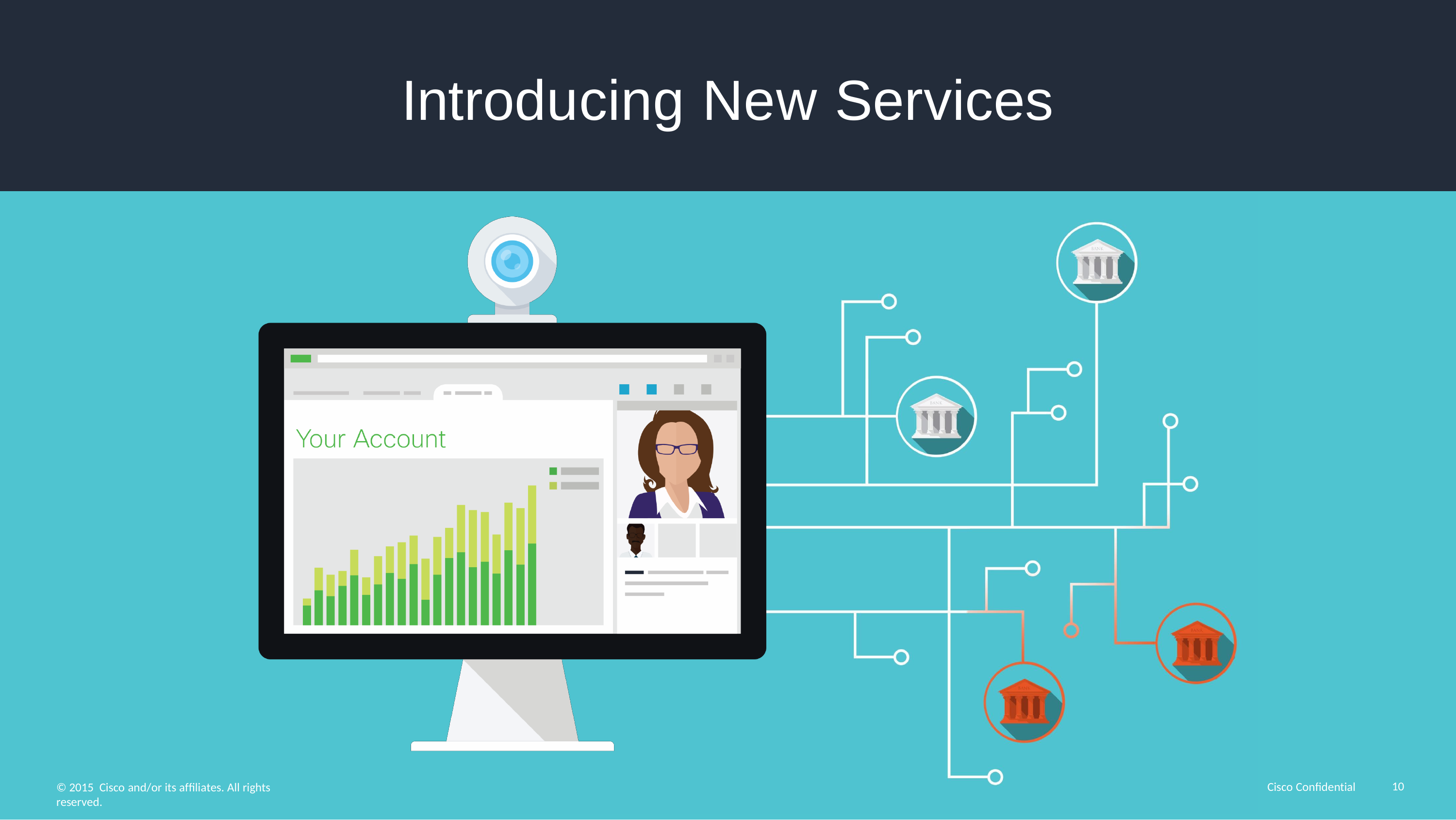

# Introducing New Services

10
Cisco Confidential
© 2015  Cisco and/or its affiliates. All rights reserved.